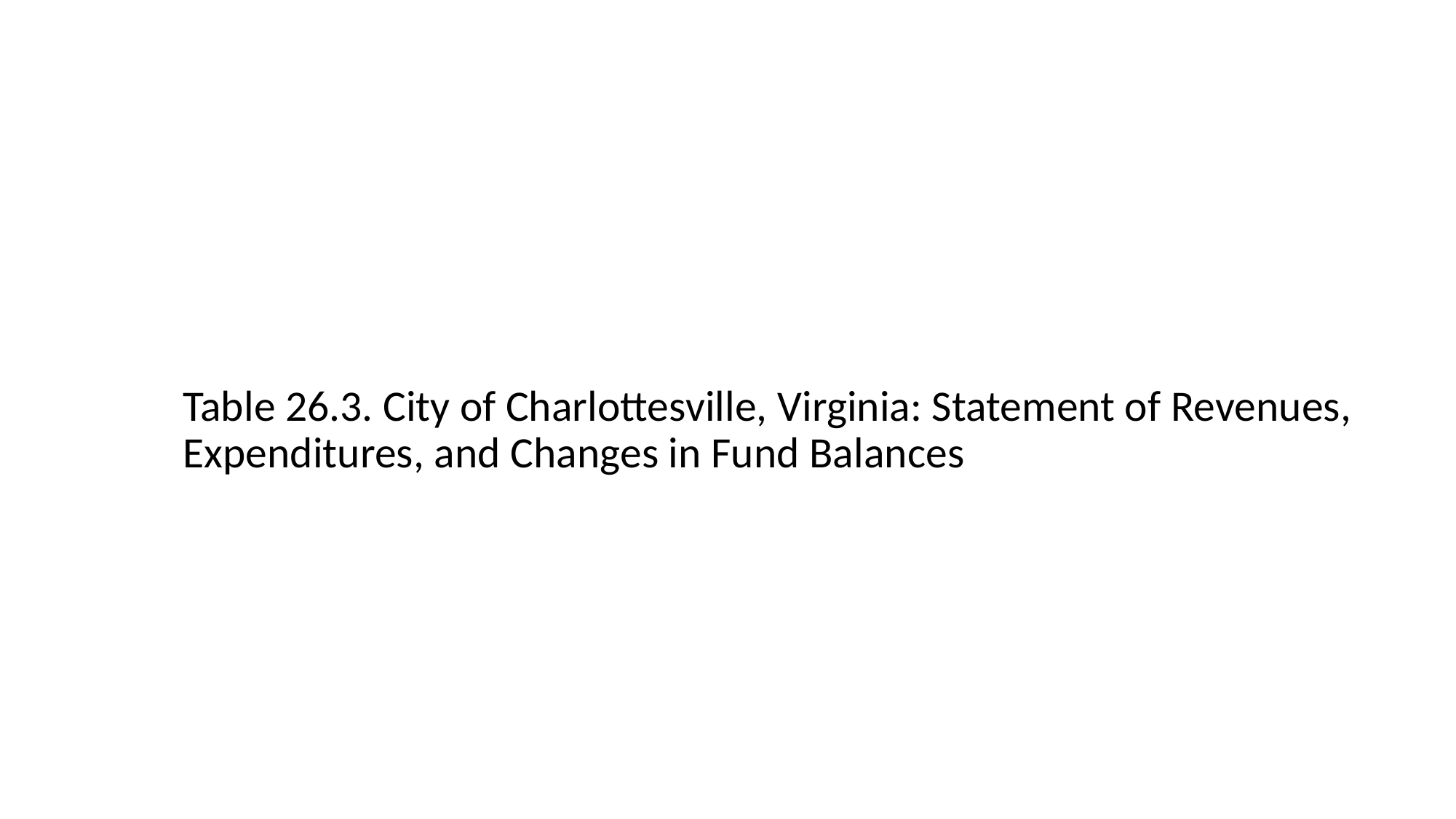

# Table 26.3. City of Charlottesville, Virginia: Statement of Revenues, Expenditures, and Changes in Fund Balances